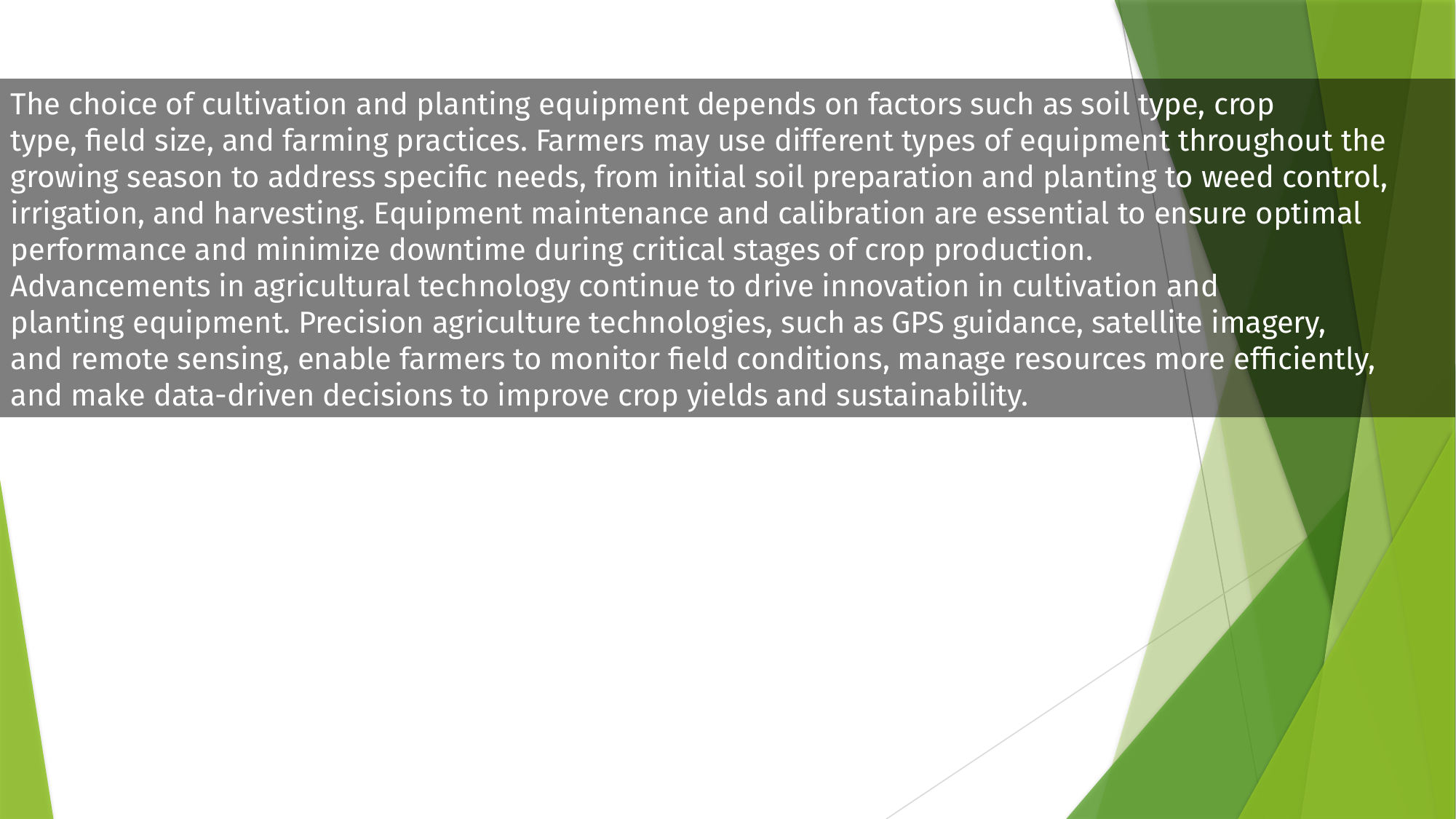

The choice of cultivation and planting equipment depends on factors such as soil type, crop
type, field size, and farming practices. Farmers may use different types of equipment throughout the
growing season to address specific needs, from initial soil preparation and planting to weed control,
irrigation, and harvesting. Equipment maintenance and calibration are essential to ensure optimal
performance and minimize downtime during critical stages of crop production.
Advancements in agricultural technology continue to drive innovation in cultivation and
planting equipment. Precision agriculture technologies, such as GPS guidance, satellite imagery,
and remote sensing, enable farmers to monitor field conditions, manage resources more efficiently,
and make data-driven decisions to improve crop yields and sustainability.